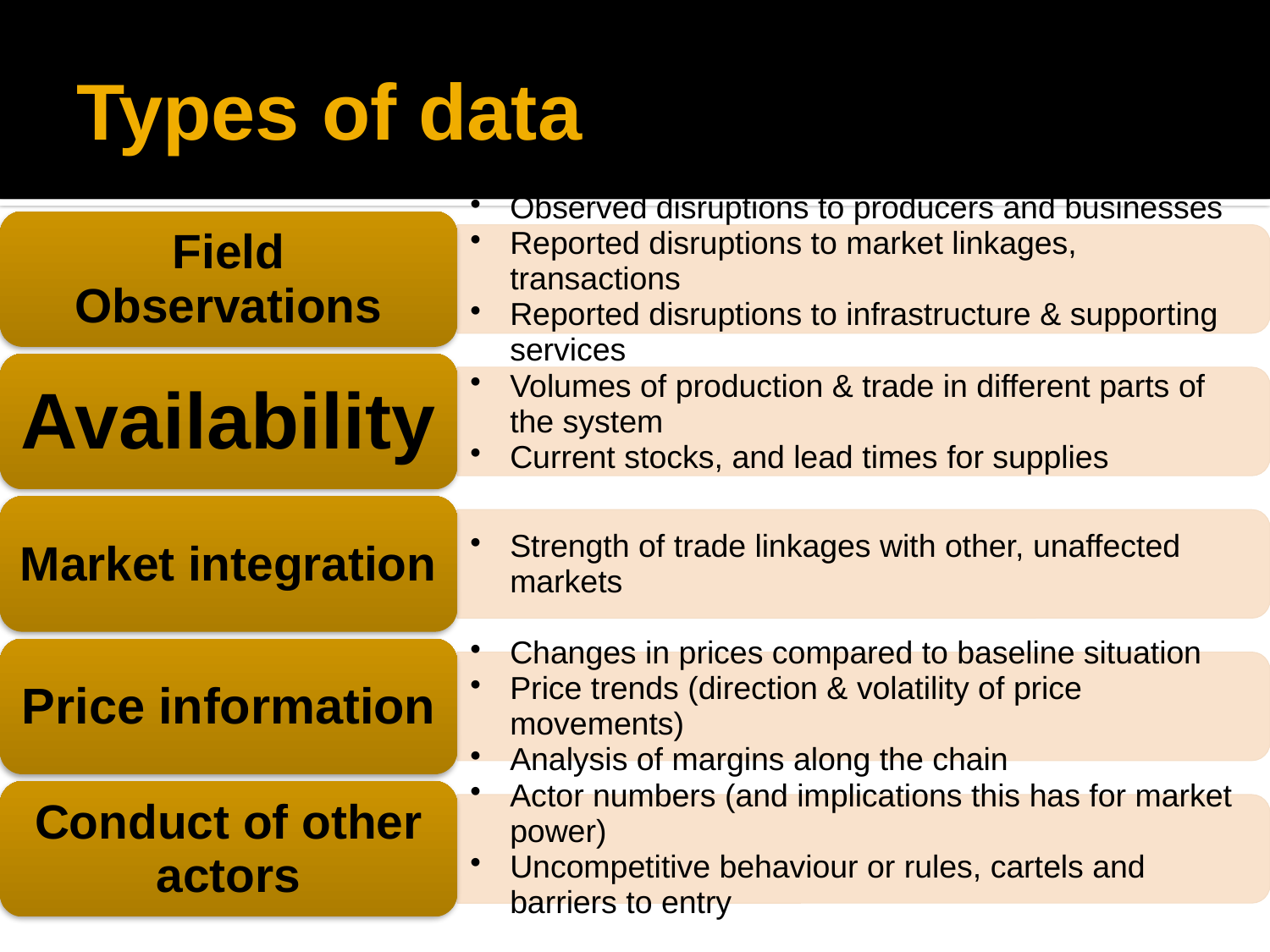

# Types of data
Field Observations
Observed disruptions to producers and businesses
Availability
Volumes of production & trade in different parts of the system
Market integration
Reported disruptions to market linkages, transactions
Reported disruptions to infrastructure & supporting services
Current stocks, and lead times for supplies
Conduct of other actors
Price information
Actor numbers (and implications this has for market power)
Uncompetitive behaviour or rules, cartels and barriers to entry
Strength of trade linkages with other, unaffected markets
Changes in prices compared to baseline situation
Price trends (direction & volatility of price movements)
Analysis of margins along the chain